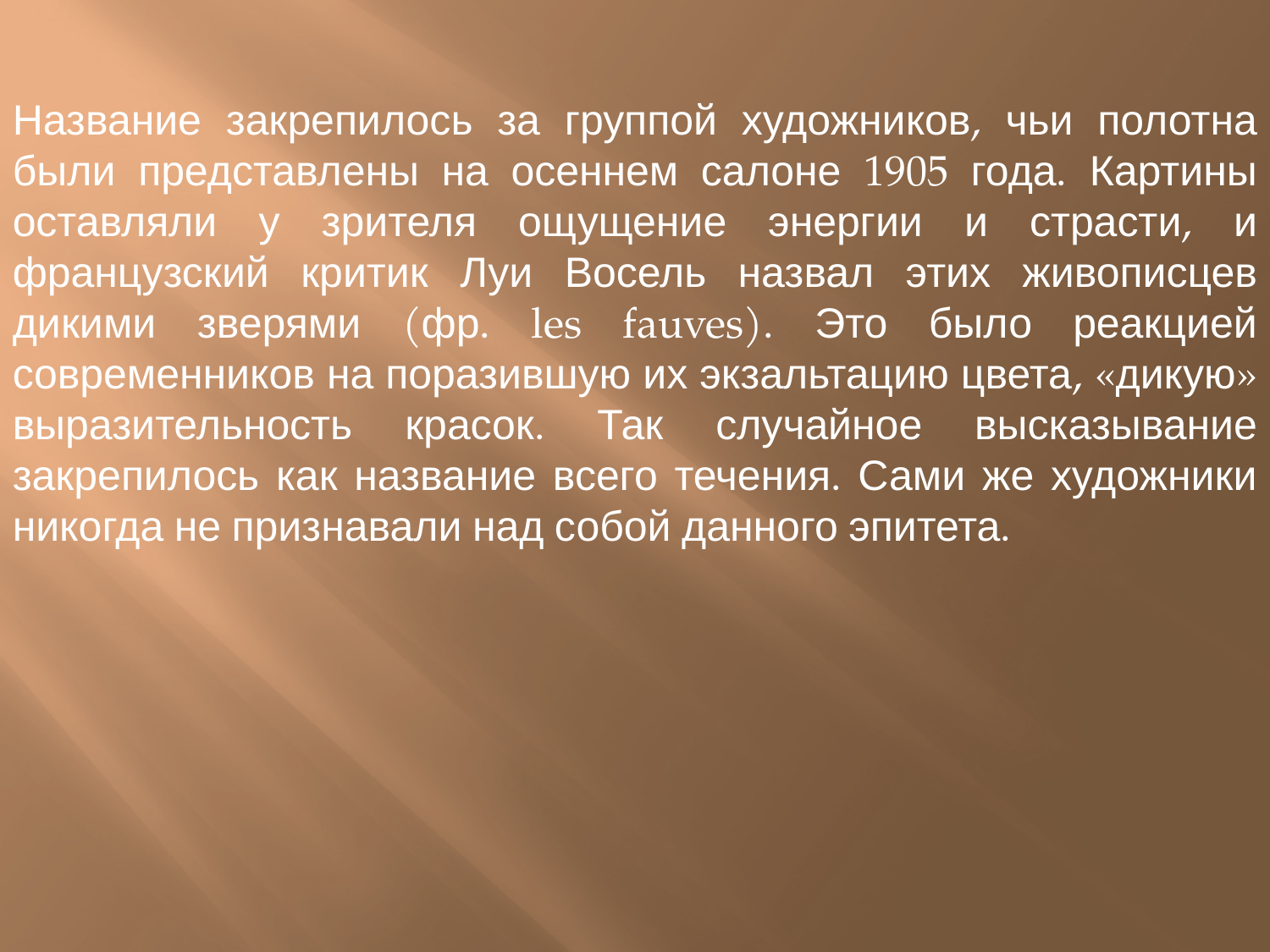

Название закрепилось за группой художников, чьи полотна были представлены на осеннем салоне 1905 года. Картины оставляли у зрителя ощущение энергии и страсти, и французский критик Луи Восель назвал этих живописцев дикими зверями (фр. les fauves). Это было реакцией современников на поразившую их экзальтацию цвета, «дикую» выразительность красок. Так случайное высказывание закрепилось как название всего течения. Сами же художники никогда не признавали над собой данного эпитета.